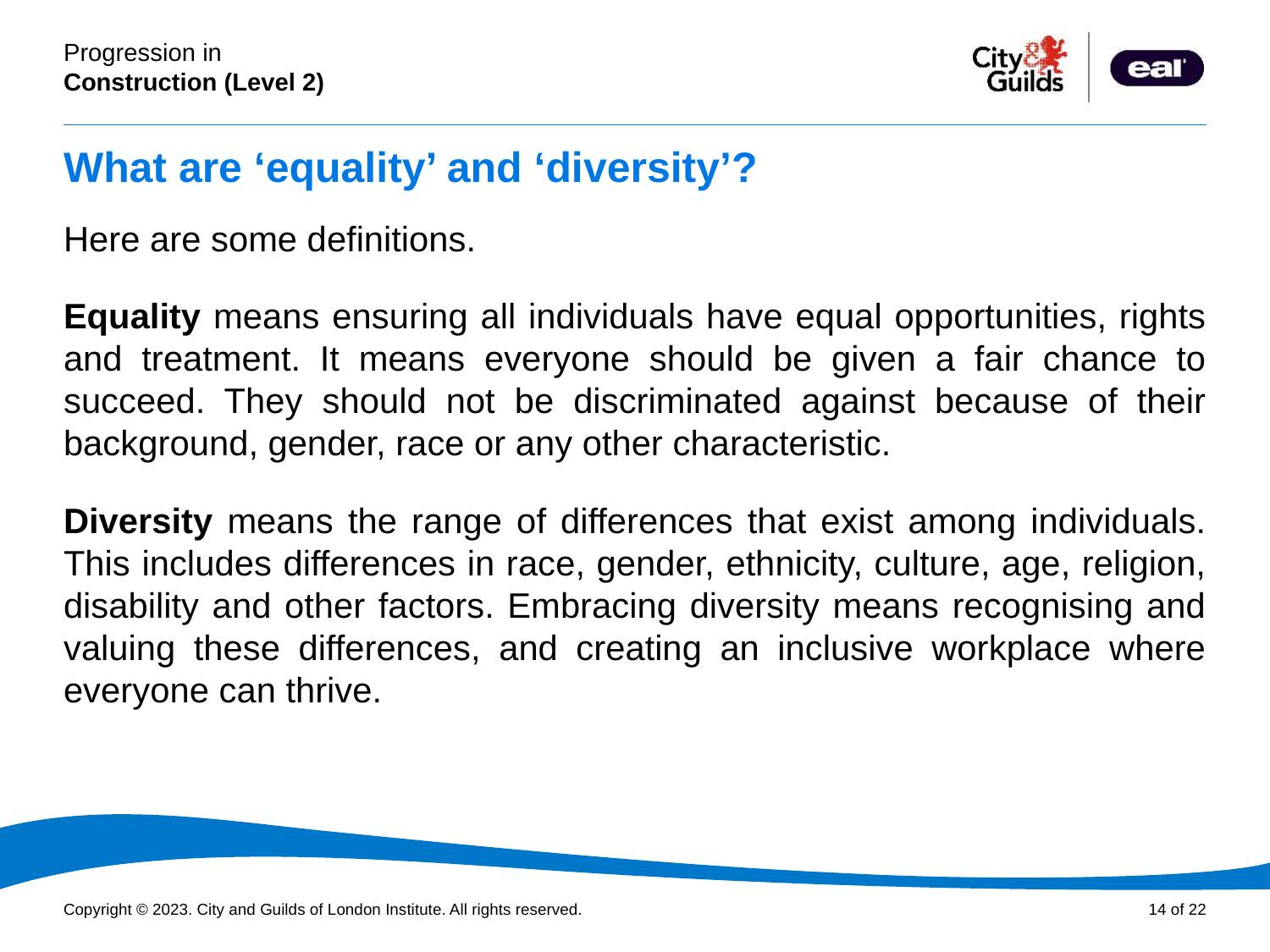

# What are ‘equality’ and ‘diversity’?
Here are some definitions.
Equality means ensuring all individuals have equal opportunities, rights and treatment. It means everyone should be given a fair chance to succeed. They should not be discriminated against because of their background, gender, race or any other characteristic.
Diversity means the range of differences that exist among individuals. This includes differences in race, gender, ethnicity, culture, age, religion, disability and other factors. Embracing diversity means recognising and valuing these differences, and creating an inclusive workplace where everyone can thrive.